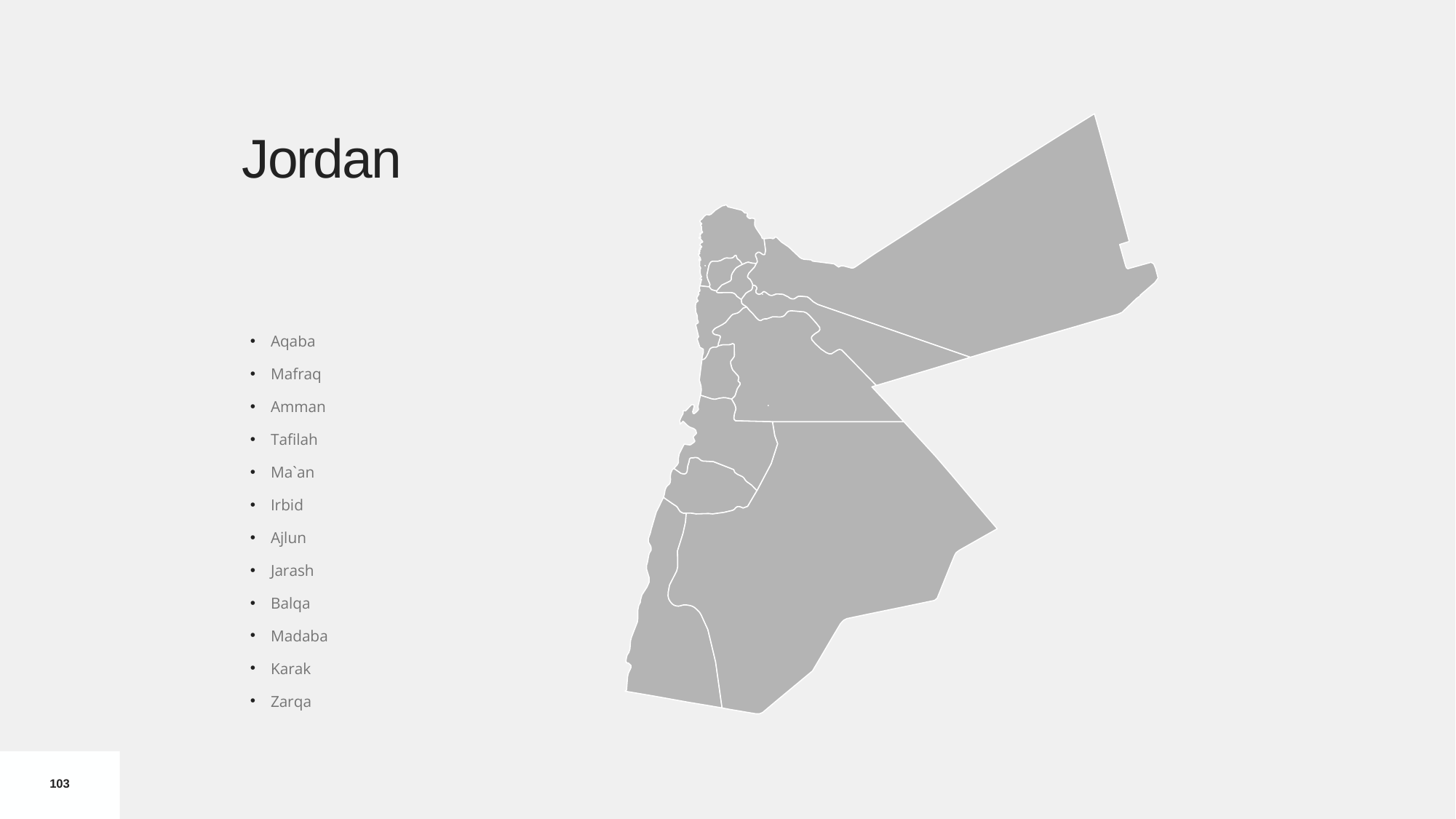

# Jordan

Aqaba
Mafraq
Amman
Tafilah
Ma`an
Irbid
Ajlun
Jarash
Balqa
Madaba
Karak
Zarqa